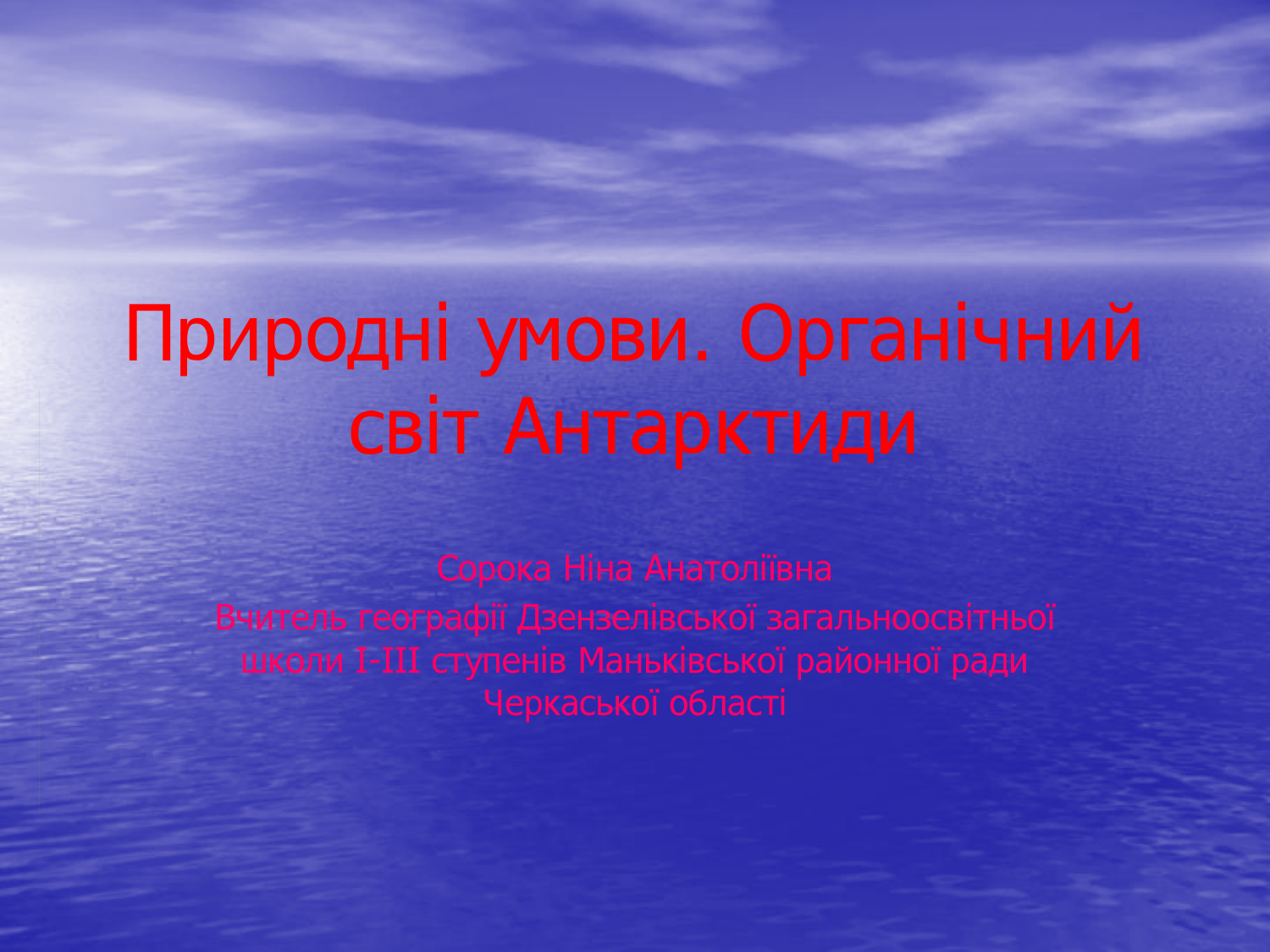

# Природні умови. Органічний світ Антарктиди
Сорока Ніна Анатоліївна
Вчитель географії Дзензелівської загальноосвітньої школи І-ІІІ ступенів Маньківської районної ради Черкаської області